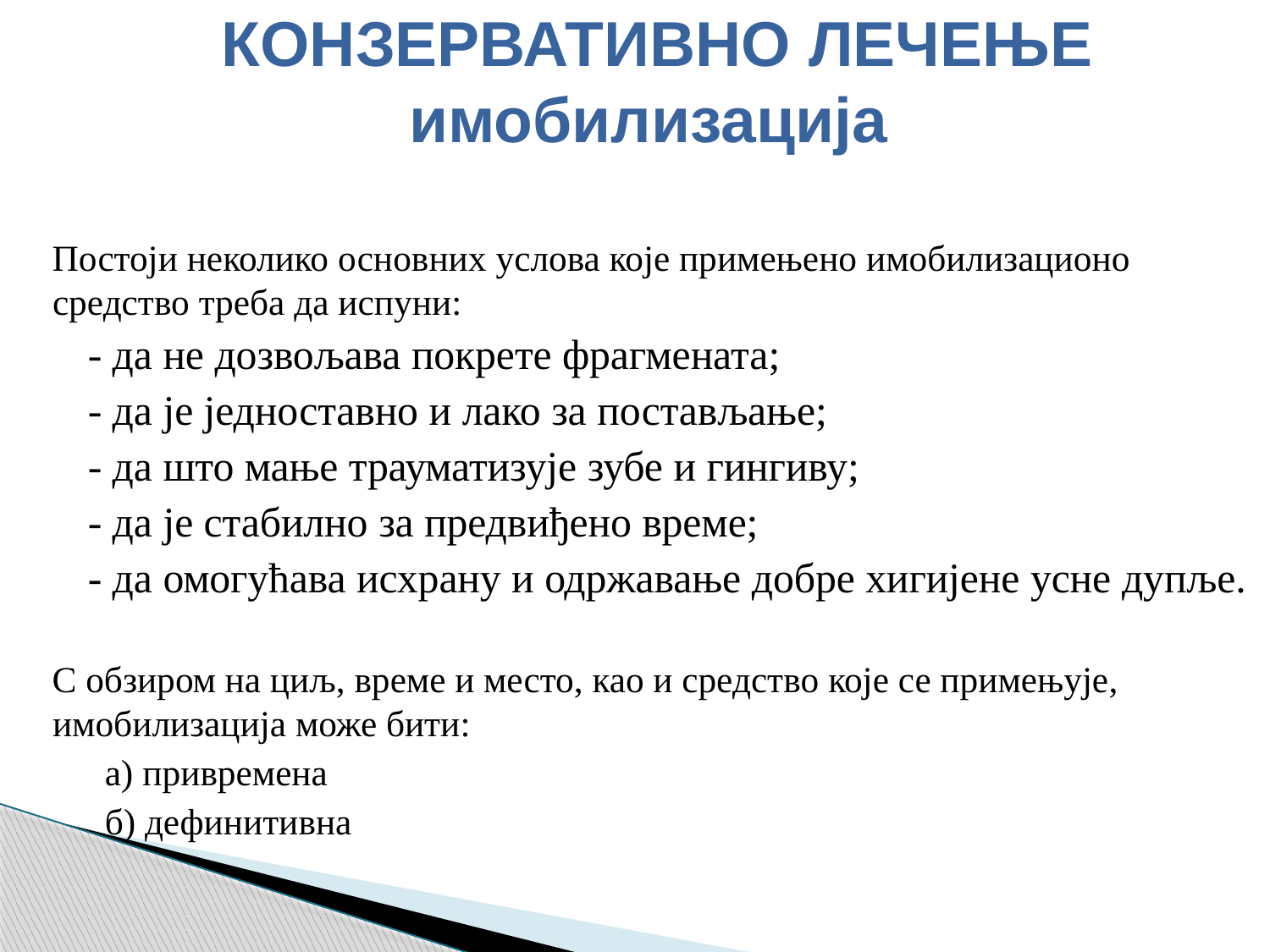

# КОНЗЕРВАТИВНО ЛЕЧЕЊЕ имобилизација
Постоји неколико основних услова које примењено имобилизационо средство треба да испуни:
- да не дозвољава покрете фрагмената;
- да је једноставно и лако за постављање;
- да што мање трауматизује зубе и гингиву;
- да је стабилно за предвиђено време;
- да омогућава исхрану и одржавање добре хигијене усне дупље.

С обзиром на циљ, време и место, као и средство које се примењује, имобилизација може бити:
а) привремена
б) дефинитивна